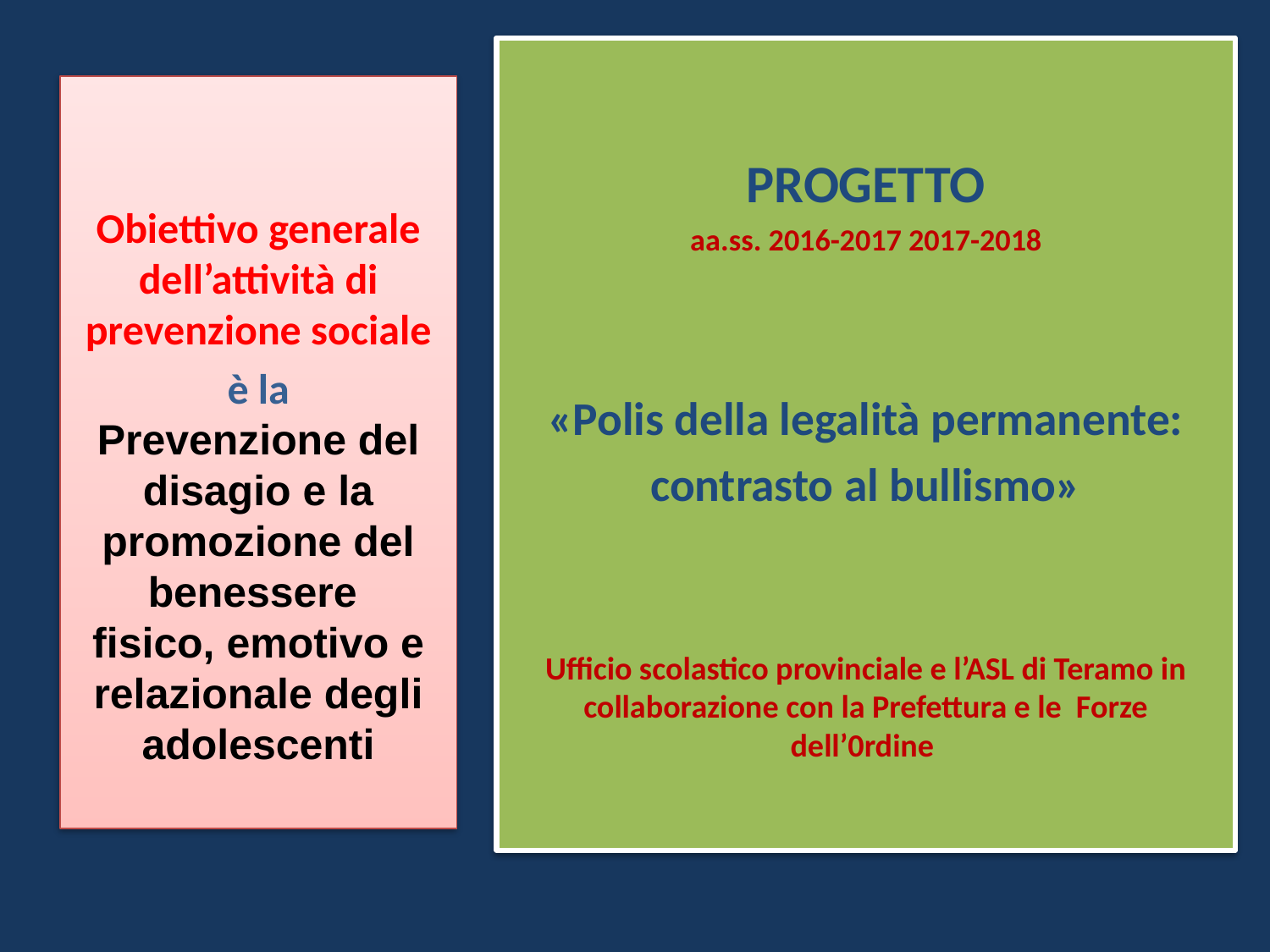

PROGETTO
aa.ss. 2016-2017 2017-2018

«Polis della legalità permanente:
contrasto al bullismo»

Ufficio scolastico provinciale e l’ASL di Teramo in collaborazione con la Prefettura e le  Forze dell’0rdine

Obiettivo generale dell’attività di prevenzione sociale
è la
Prevenzione del disagio e la promozione del benessere
fisico, emotivo e relazionale degli adolescenti